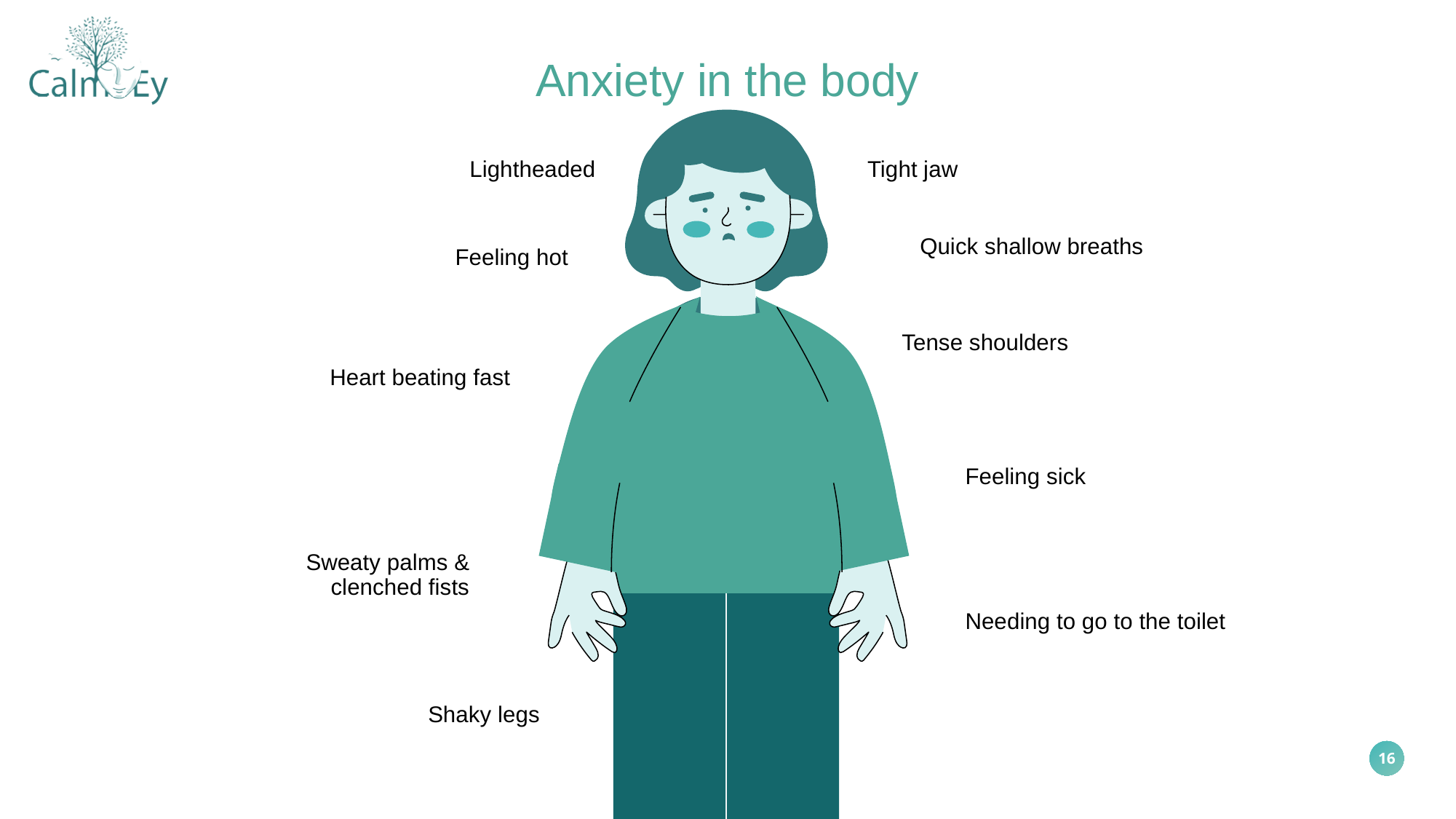

Anxiety in the body

Lightheaded
Tight jaw

Quick shallow breaths
Feeling hot

Tense shoulders
Heart beating fast
Feeling sick

Sweaty palms & clenched fists

Needing to go to the toilet
Shaky legs